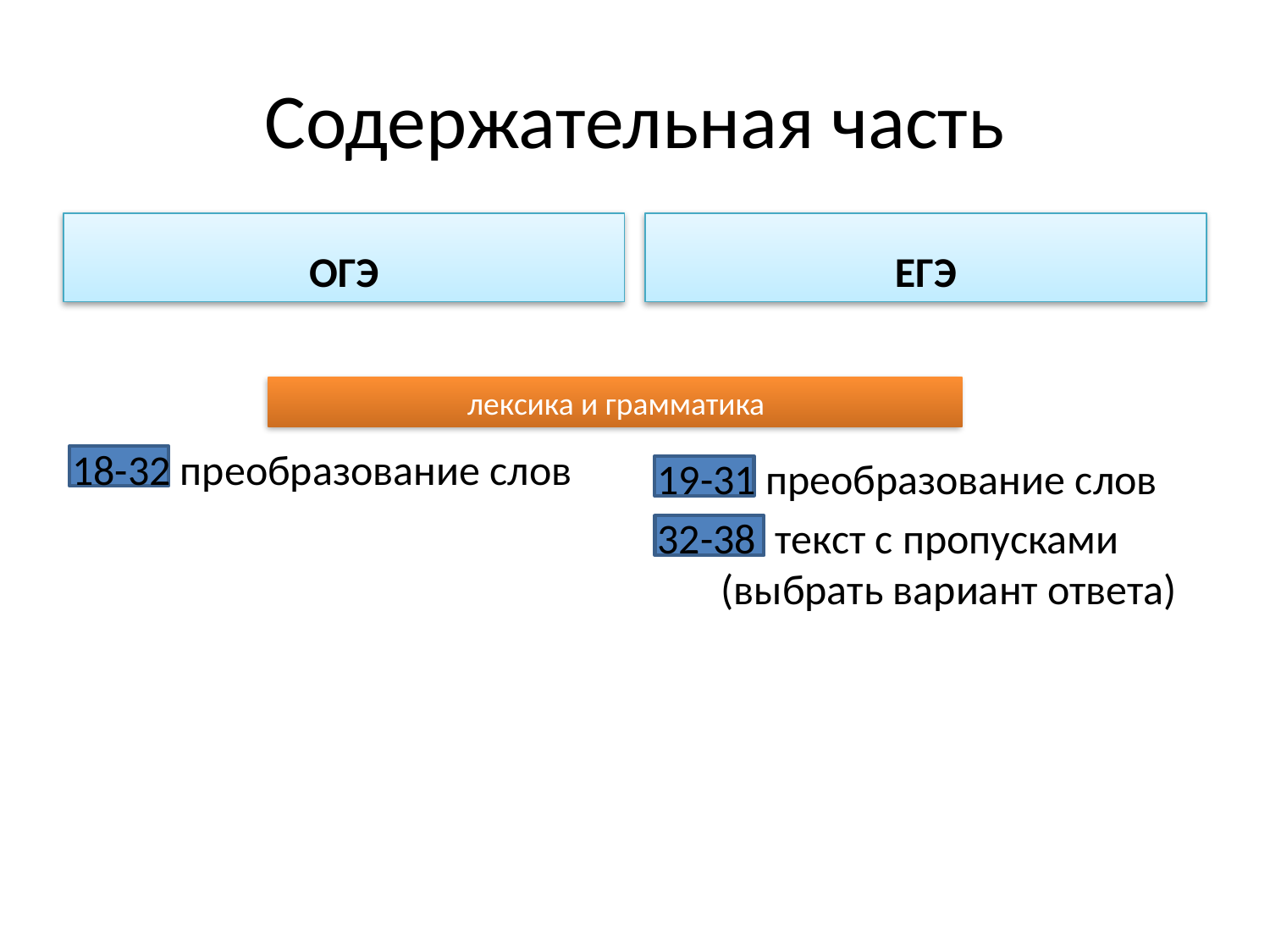

# Содержательная часть
ОГЭ
ЕГЭ
                          лексика и грамматика
18-32 преобразование слов

19-31 преобразование слов
32-38  текст с пропусками (выбрать вариант ответа)